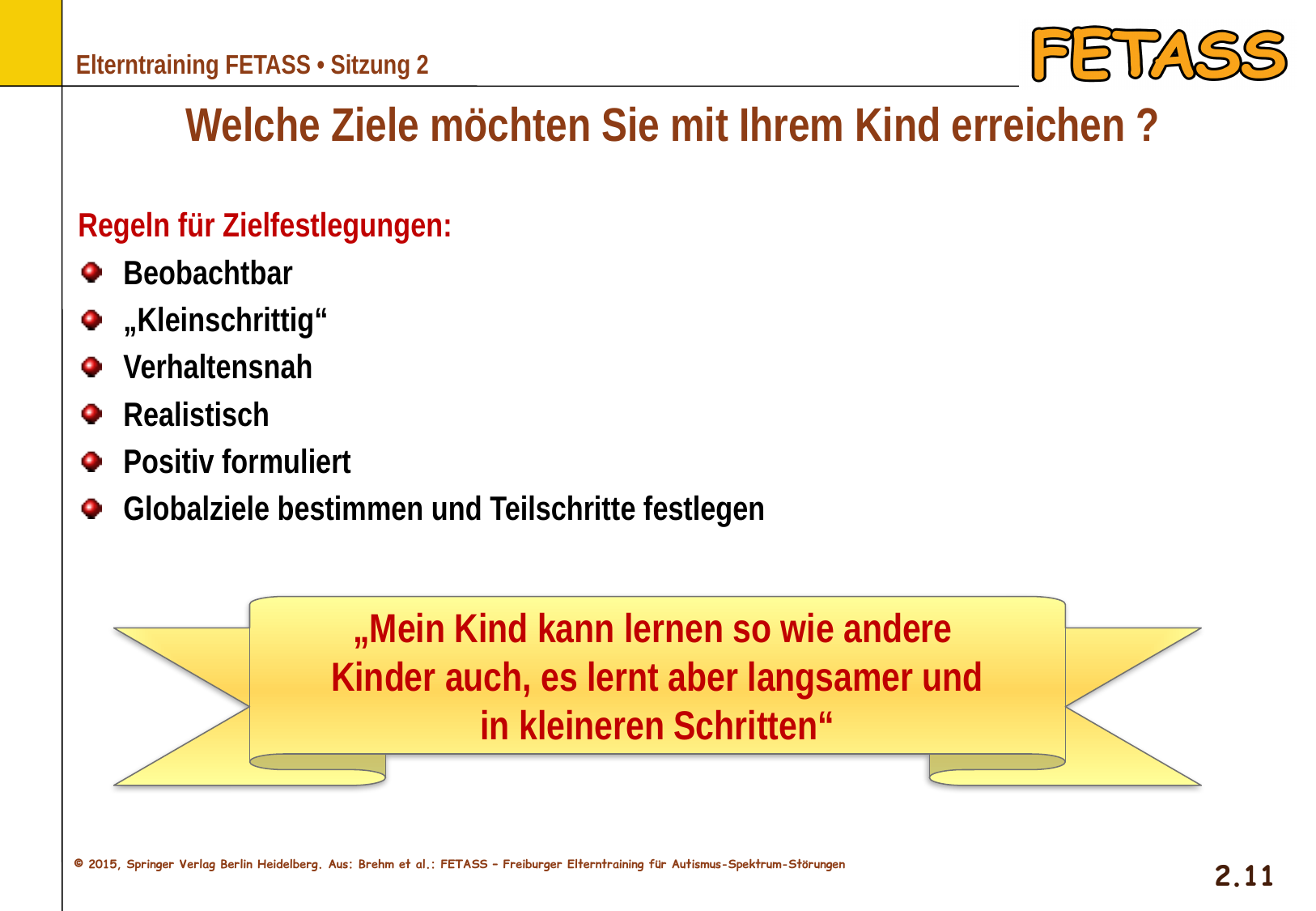

# Welche Ziele möchten Sie mit Ihrem Kind erreichen ?
Regeln für Zielfestlegungen:
Beobachtbar
„Kleinschrittig“
Verhaltensnah
Realistisch
Positiv formuliert
Globalziele bestimmen und Teilschritte festlegen

„Mein Kind kann lernen so wie andere
Kinder auch, es lernt aber langsamer und
in kleineren Schritten“
2.11